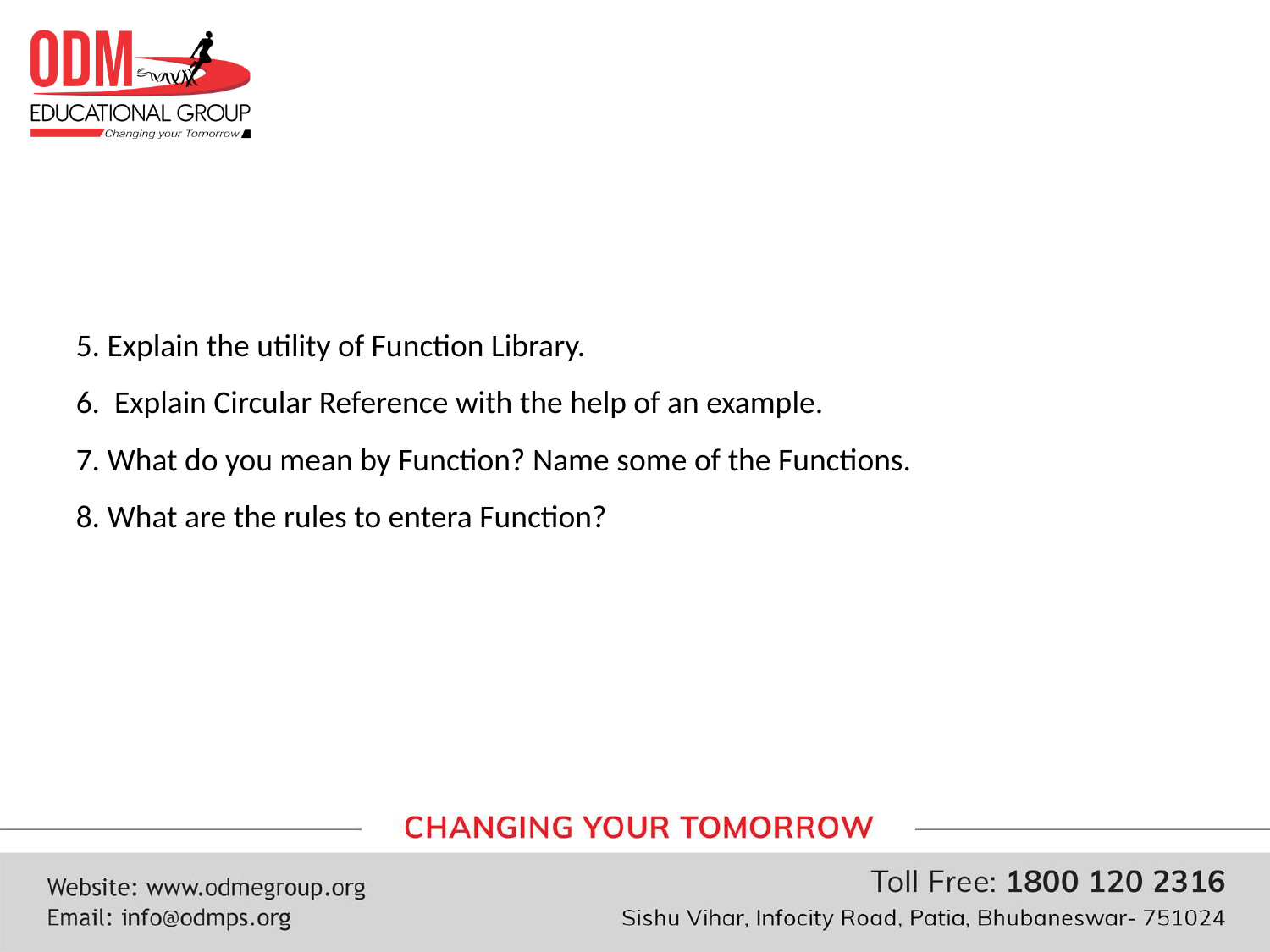

#

5. Explain the utility of Function Library.
6.  Explain Circular Reference with the help of an example.
7. What do you mean by Function? Name some of the Functions.
8. What are the rules to entera Function?